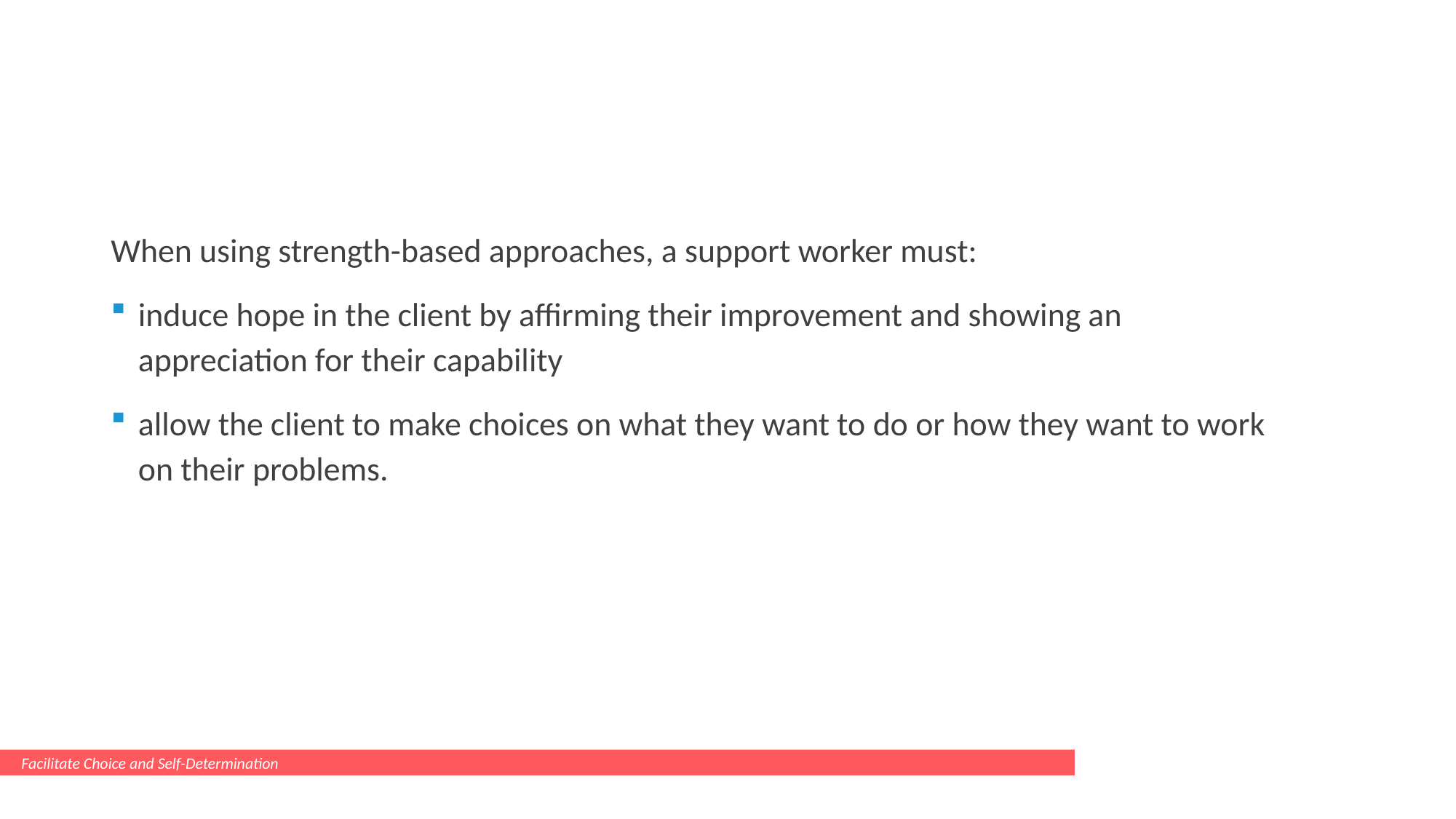

#
When using strength-based approaches, a support worker must:
induce hope in the client by affirming their improvement and showing an appreciation for their capability
allow the client to make choices on what they want to do or how they want to work on their problems.
Facilitate Choice and Self-Determination